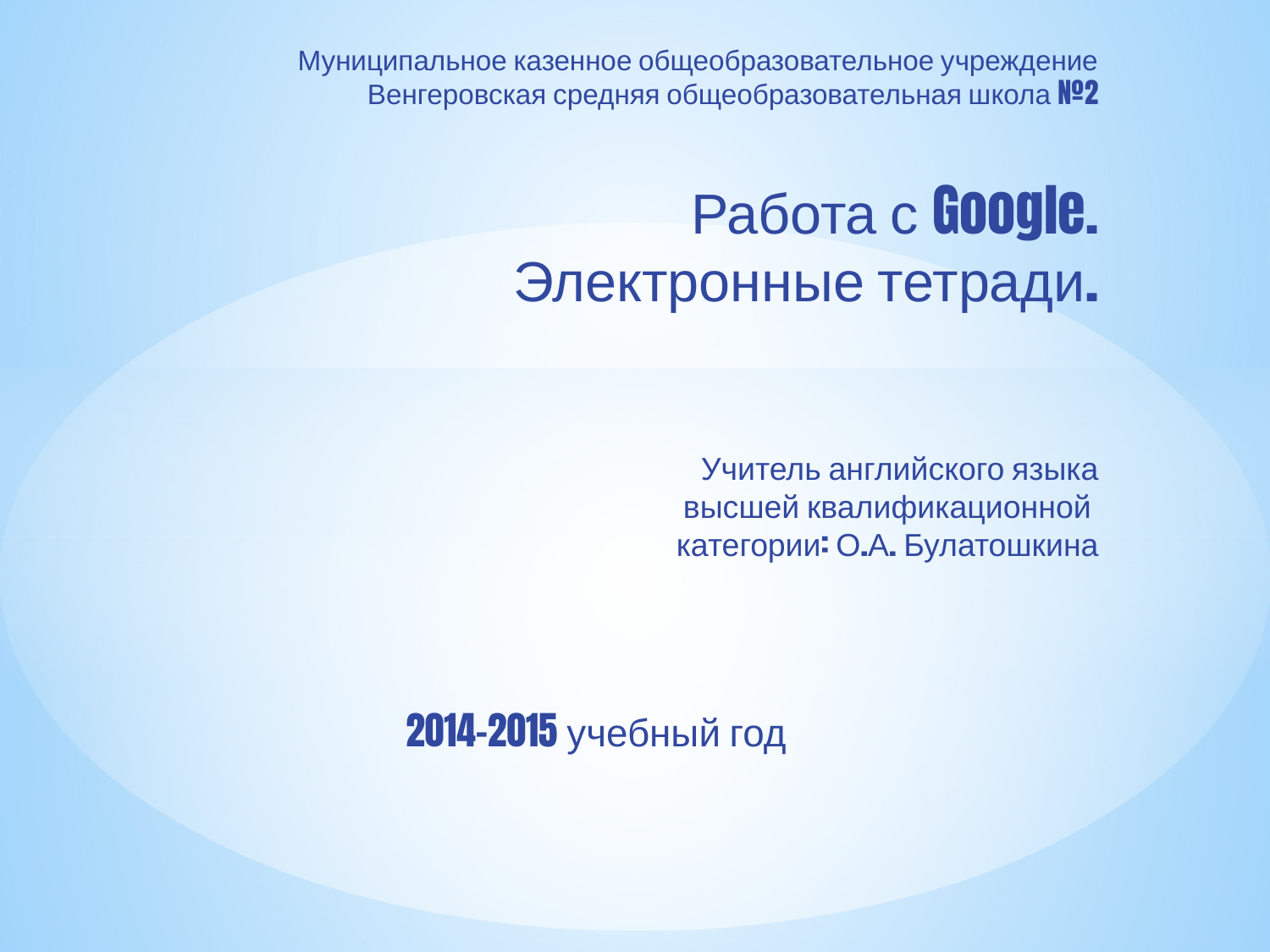

# Муниципальное казенное общеобразовательное учреждение Венгеровская средняя общеобразовательная школа №2 Работа с Google. Электронные тетради. Учитель английского языка высшей квалификационной категории: О.А. Булатошкина
2014-2015 учебный год